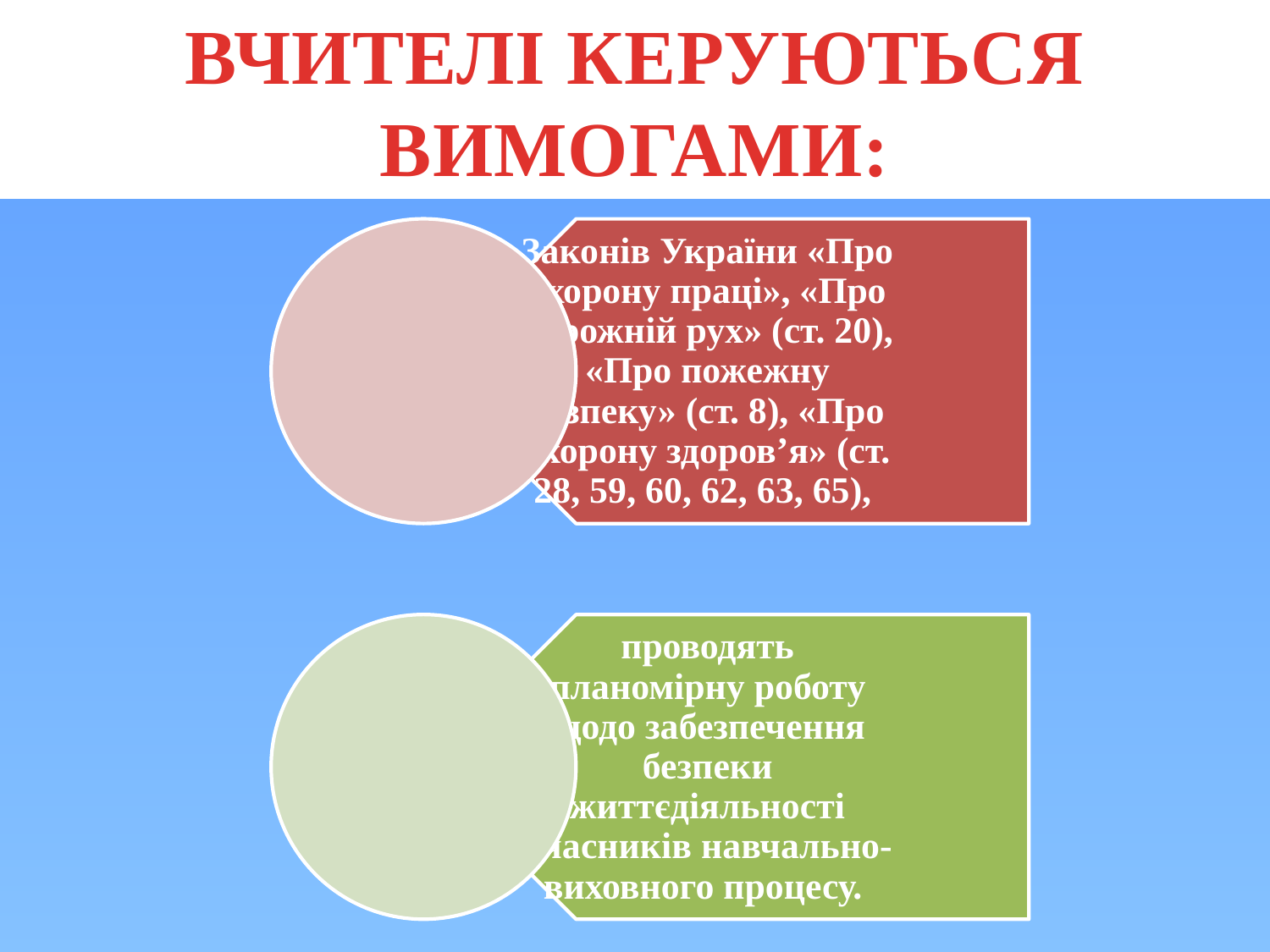

ВЧИТЕЛІ КЕРУЮТЬСЯ ВИМОГАМИ:

Законів України «Про охорону праці», «Про дорожній рух» (ст. 20), «Про пожежну безпеку» (ст. 8), «Про охорону здоров’я» (ст. 28, 59, 60, 62, 63, 65),
проводять планомірну роботу щодо забезпечення безпеки життєдіяльності учасників навчально-виховного процесу.